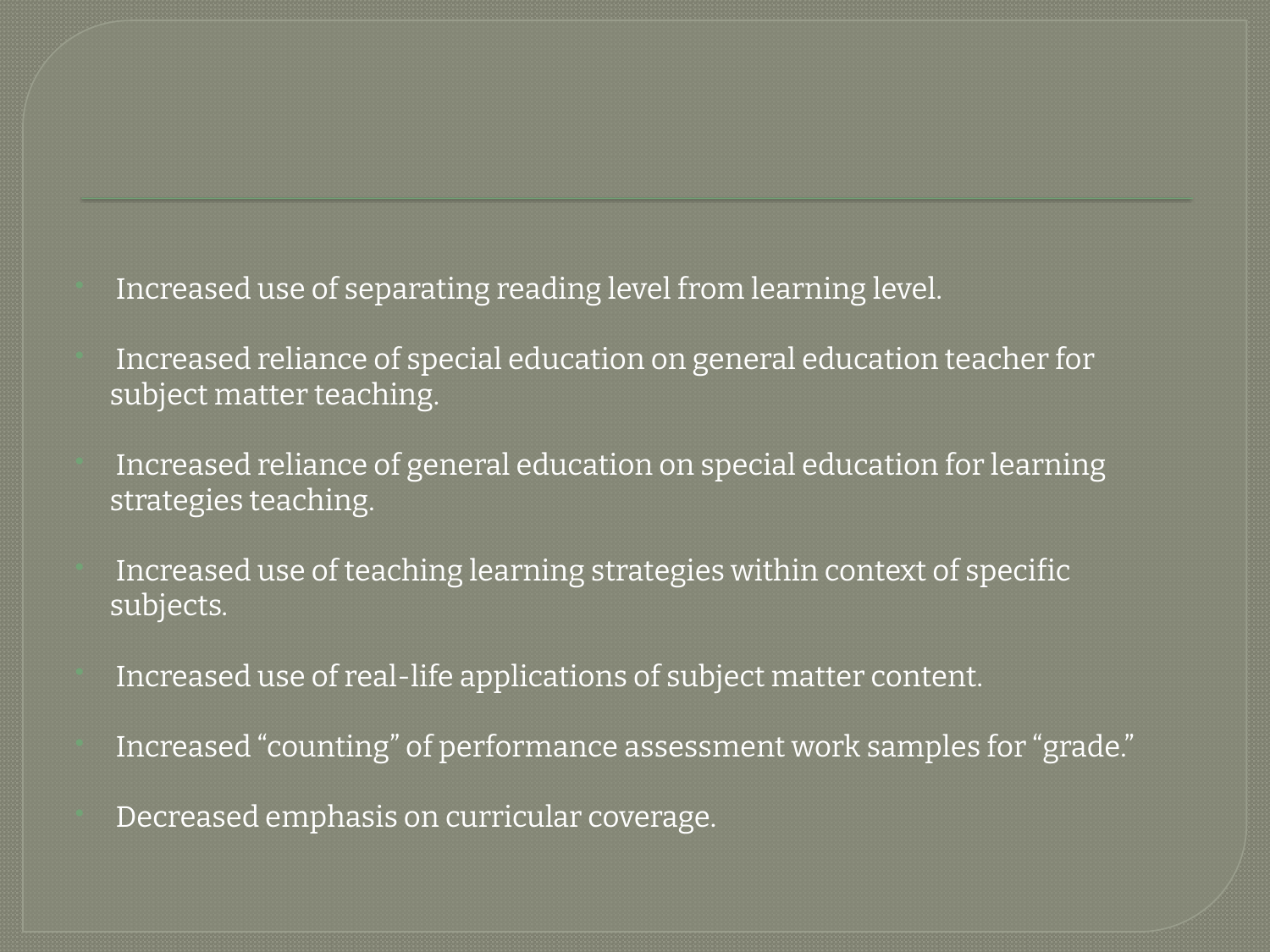

#

 Increased use of separating reading level from learning level.

 Increased reliance of special education on general education teacher for subject matter teaching.

 Increased reliance of general education on special education for learning strategies teaching.

 Increased use of teaching learning strategies within context of specific subjects.

 Increased use of real-life applications of subject matter content.

 Increased “counting” of performance assessment work samples for “grade.”

 Decreased emphasis on curricular coverage.